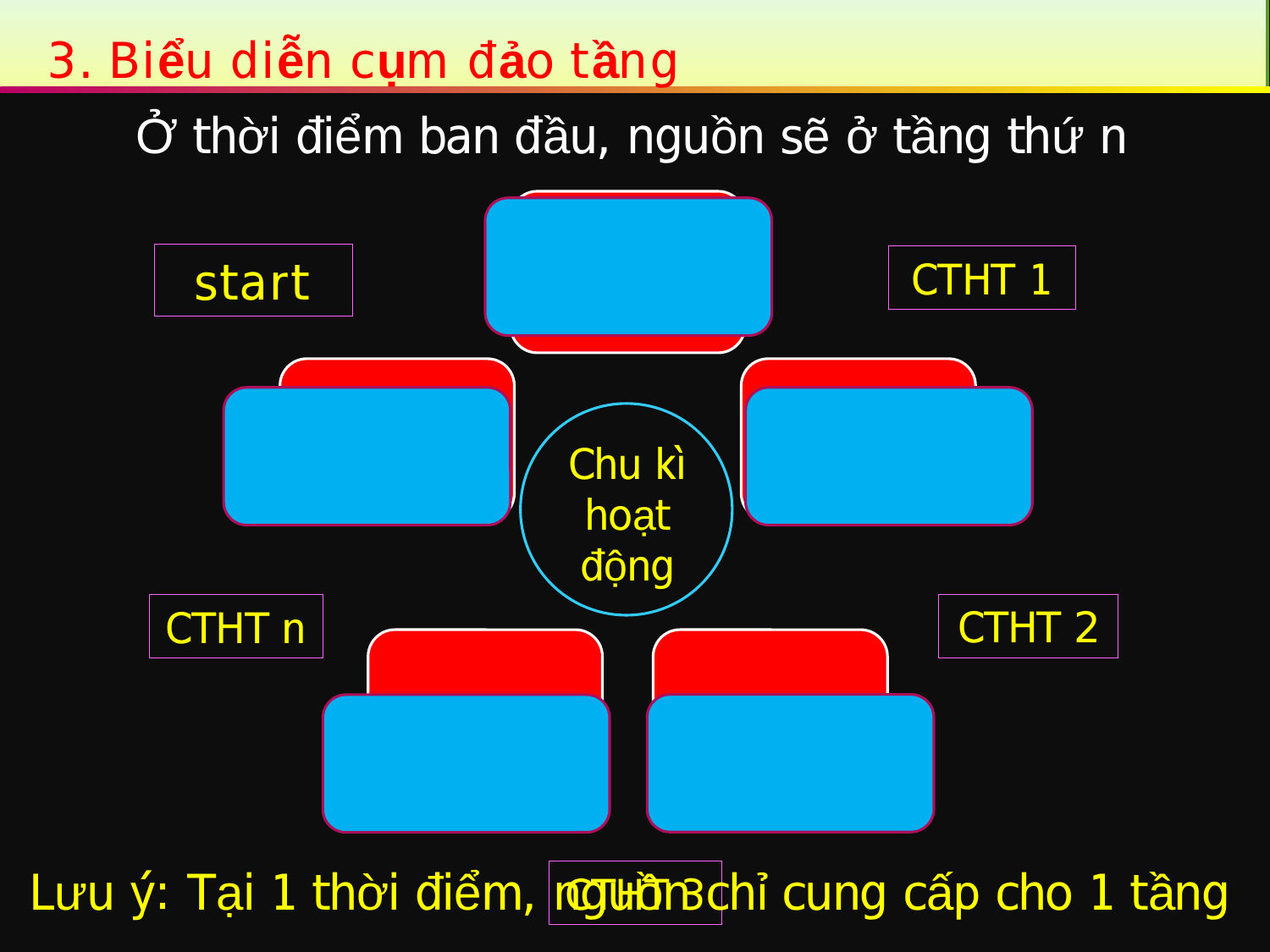

3. Biểu diễn cụm đảo tầng
Ở thời điểm ban đầu, nguồn sẽ ở tầng thứ n
Tầng 1
Tầng 2
Tầng 3
……
Tầng n

start
CTHT 1

Chu kì hoạt động
CTHT 2
CTHT n

Lưu ý: Tại 1 thời điểm, nguồn chỉ cung cấp cho 1 tầng
CTHT 3